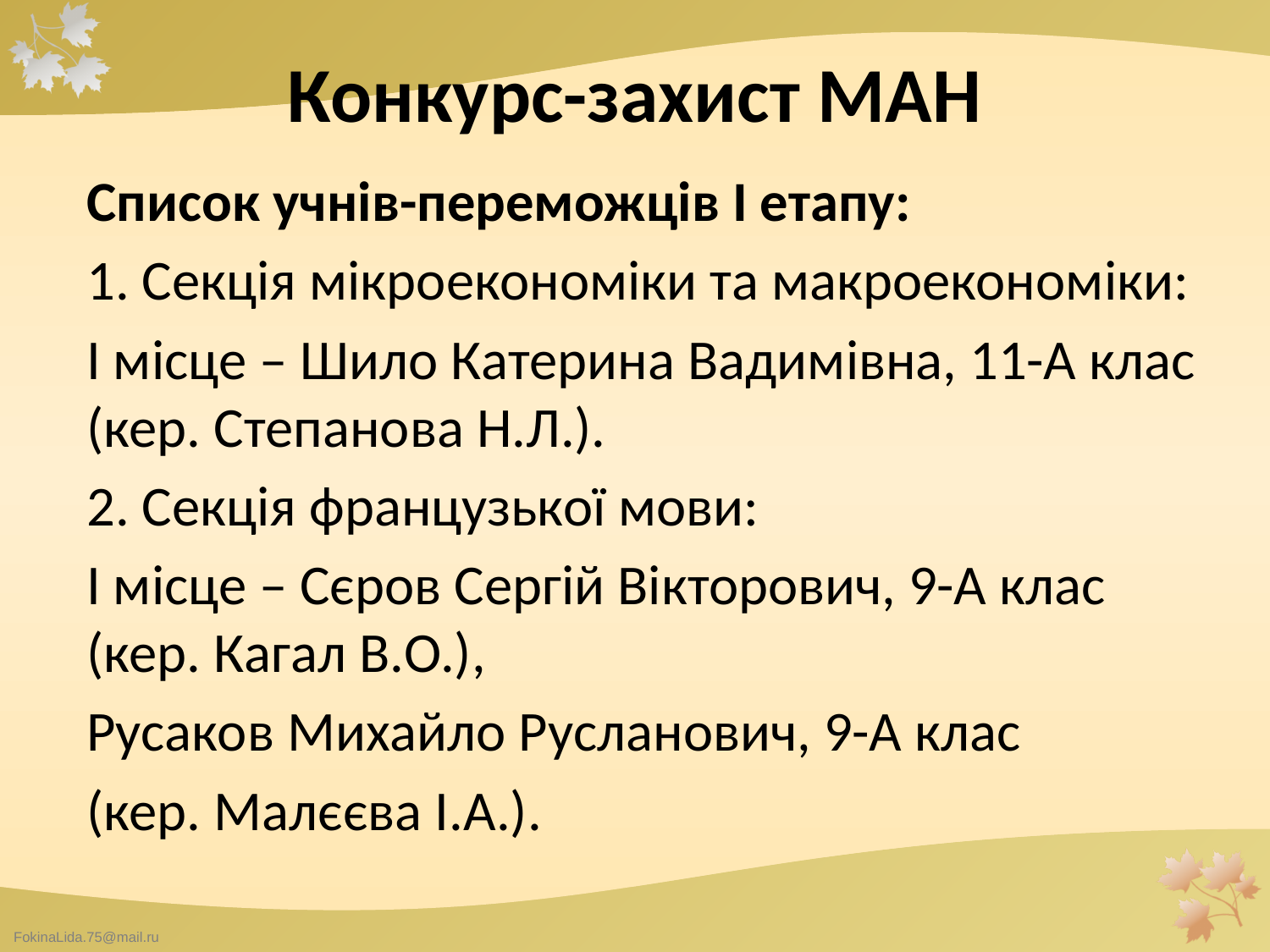

# Конкурс-захист МАН
Список учнів-переможців І етапу:
1. Секція мікроекономіки та макроекономіки:
І місце – Шило Катерина Вадимівна, 11-А клас (кер. Степанова Н.Л.).
2. Секція французької мови:
І місце – Сєров Сергій Вікторович, 9-А клас (кер. Кагал В.О.),
Русаков Михайло Русланович, 9-А клас
(кер. Малєєва І.А.).